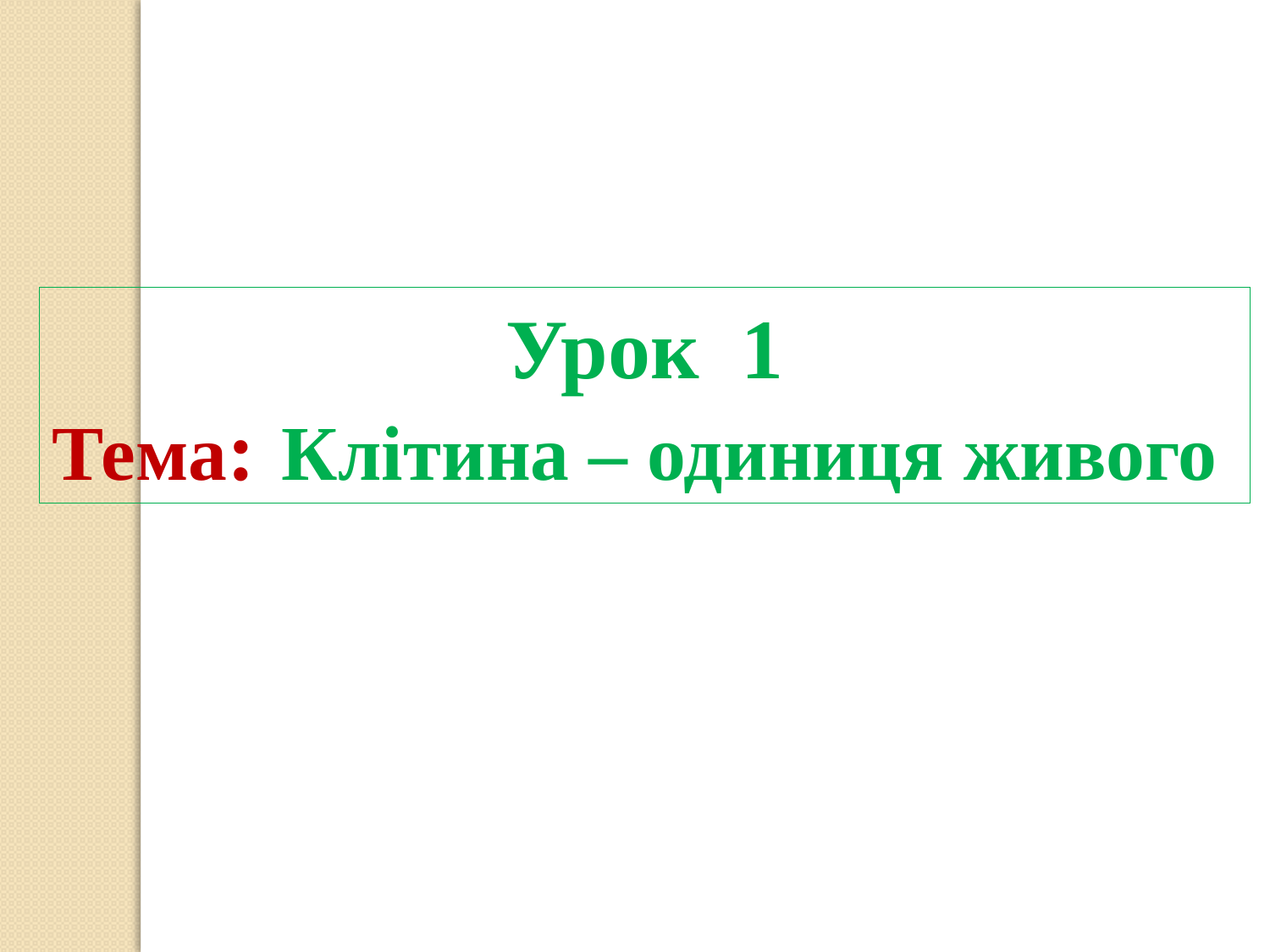

Урок  1
Тема:   Клітина – одиниця живого